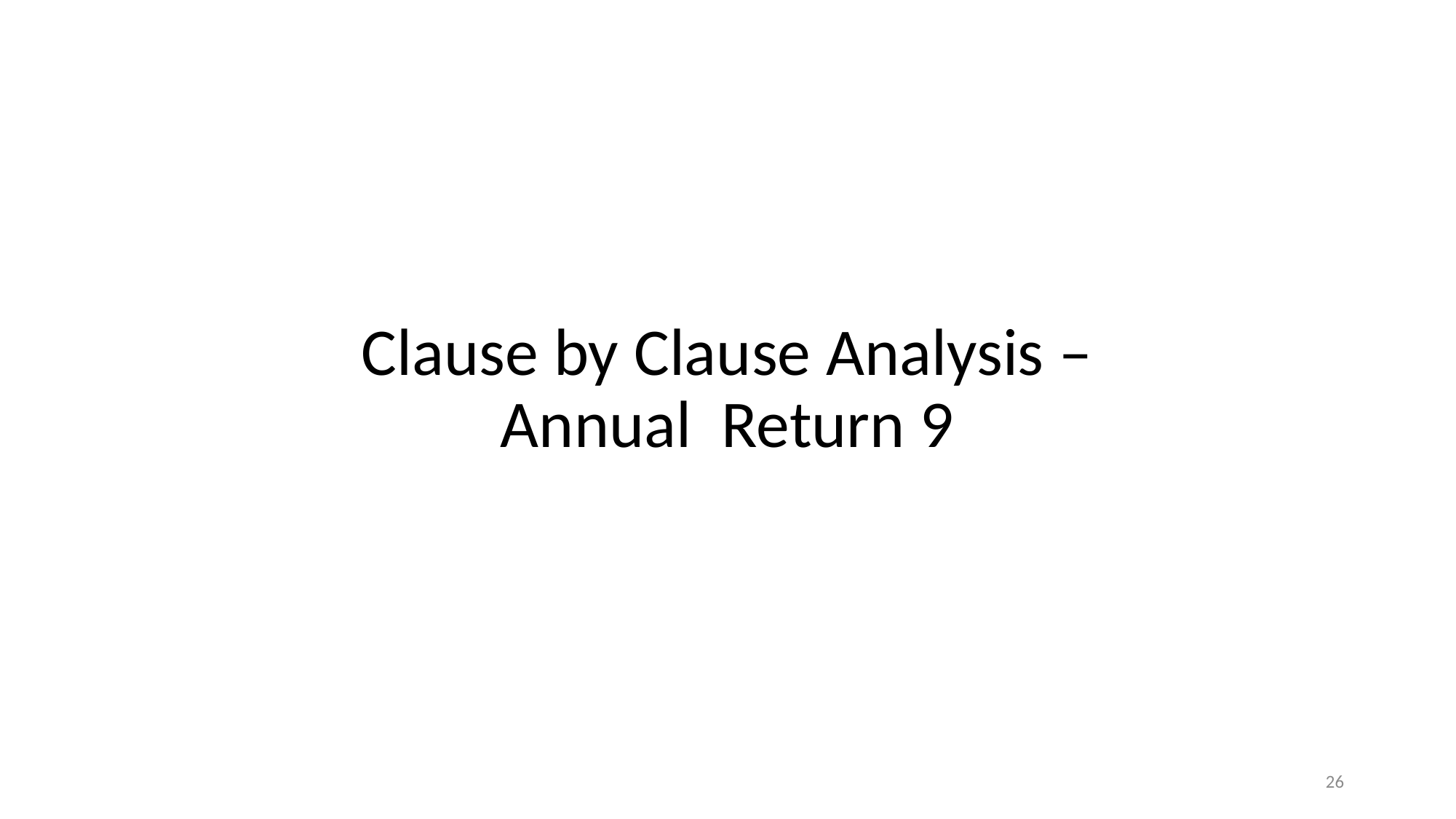

# Clause by Clause Analysis – Annual  Return 9
26